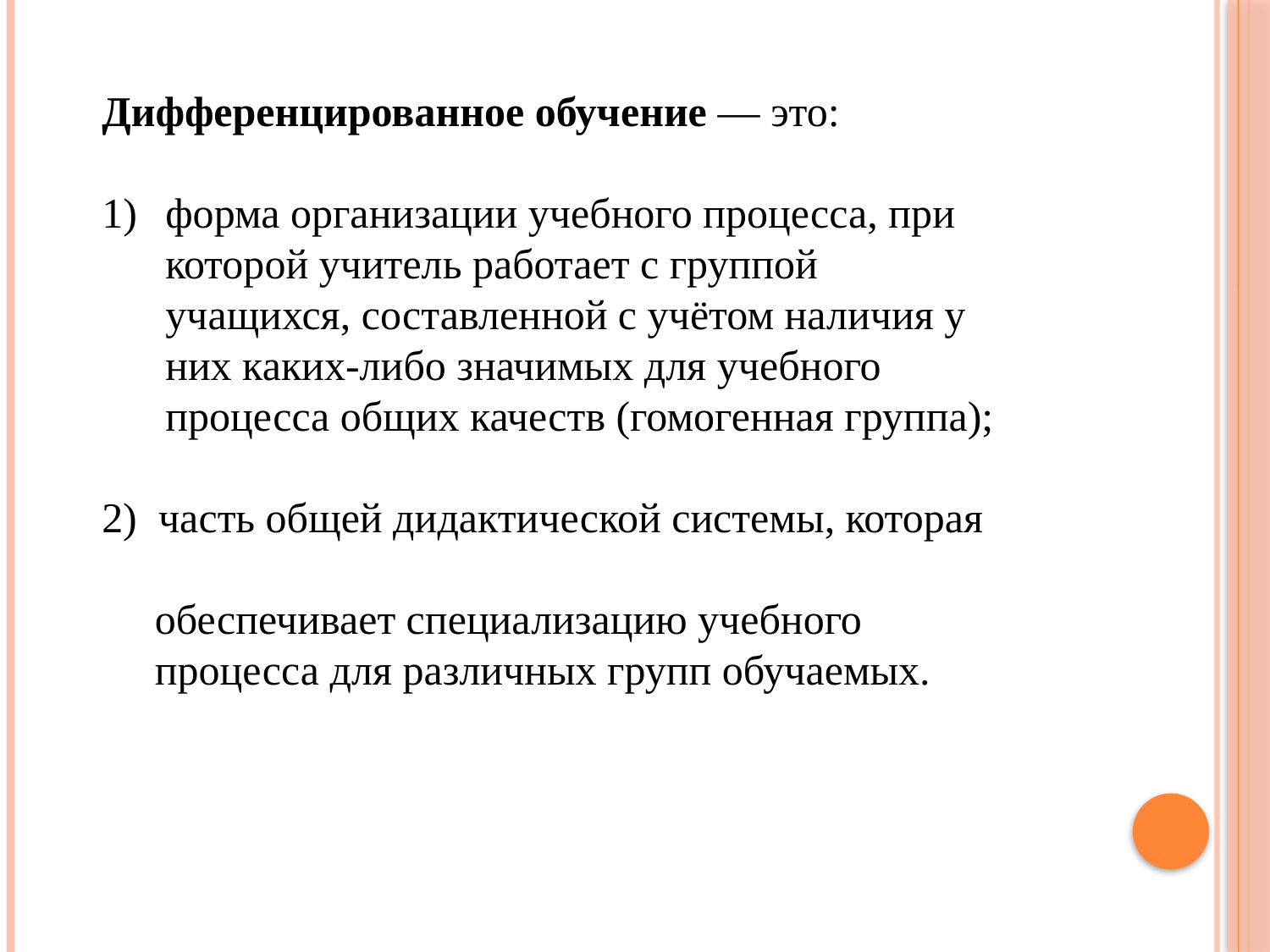

Дифференцированное обучение — это:

форма организации учебного процесса, при которой учитель работает с группой учащихся, составленной с учётом наличия у них каких-либо значимых для учебного процесса общих качеств (гомогенная группа);

2)  часть общей дидактической системы, которая
     обеспечивает специализацию учебного
     процесса для различных групп обучаемых.